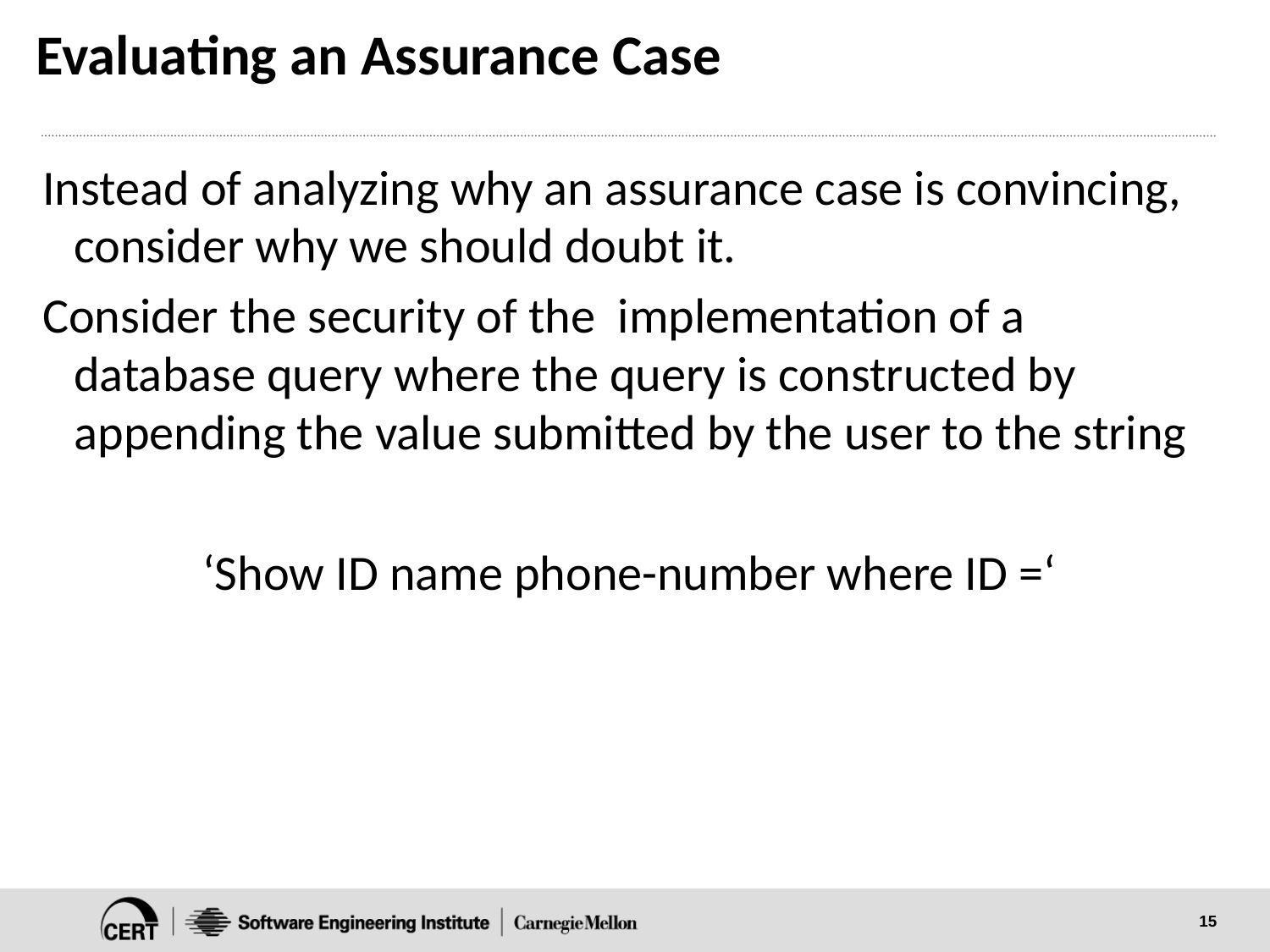

# Evaluating an Assurance Case
Instead of analyzing why an assurance case is convincing, consider why we should doubt it.
Consider the security of the  implementation of a database query where the query is constructed by appending the value submitted by the user to the string

‘Show ID name phone-number where ID =‘